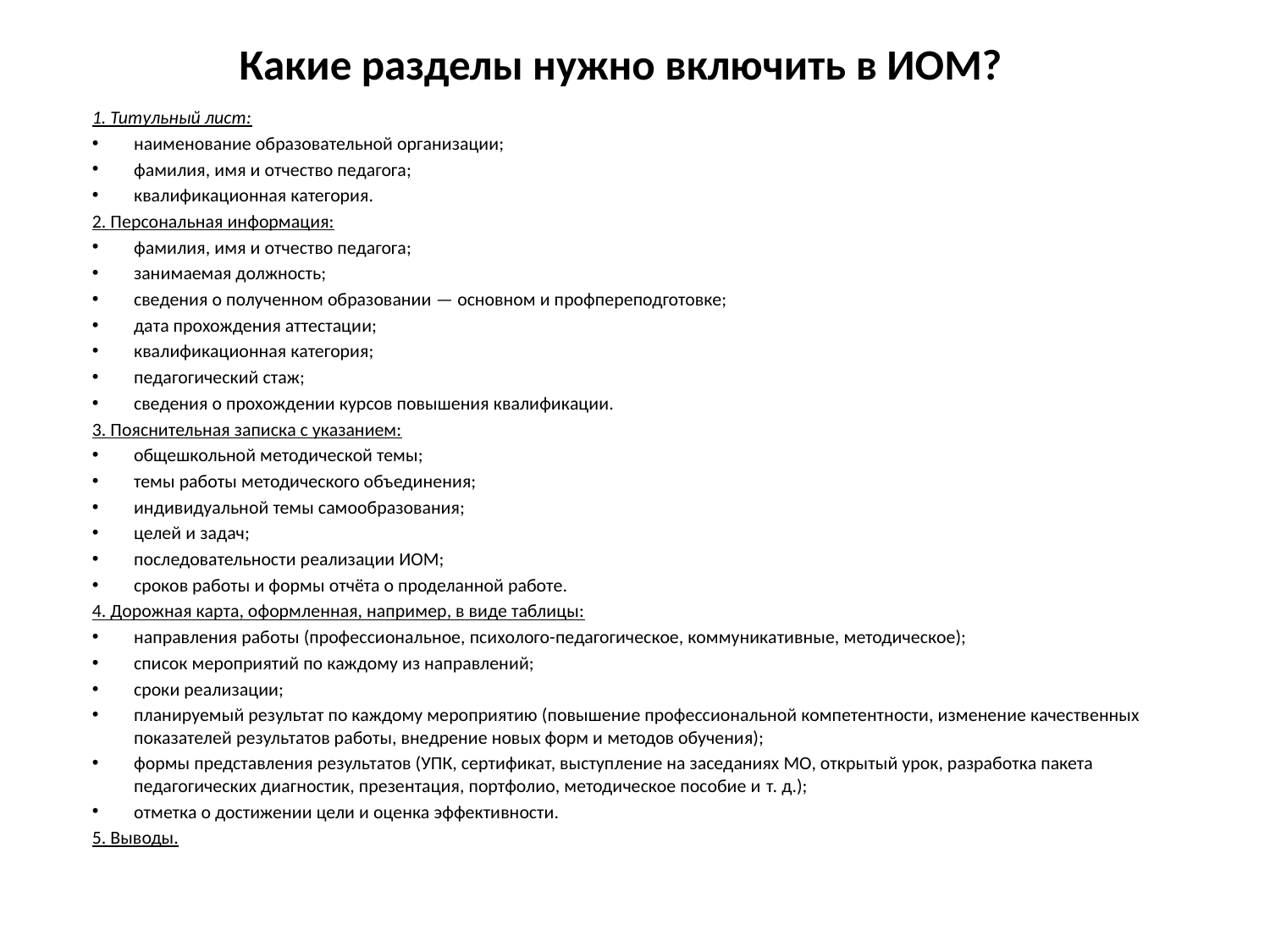

# Какие разделы нужно включить в ИОМ?
1. Титульный лист:
наименование образовательной организации;
фамилия, имя и отчество педагога;
квалификационная категория.
2. Персональная информация:
фамилия, имя и отчество педагога;
занимаемая должность;
сведения о полученном образовании — основном и профпереподготовке;
дата прохождения аттестации;
квалификационная категория;
педагогический стаж;
сведения о прохождении курсов повышения квалификации.
3. Пояснительная записка с указанием:
общешкольной методической темы;
темы работы методического объединения;
индивидуальной темы самообразования;
целей и задач;
последовательности реализации ИОМ;
сроков работы и формы отчёта о проделанной работе.
4. Дорожная карта, оформленная, например, в виде таблицы:
направления работы (профессиональное, психолого-педагогическое, коммуникативные, методическое);
список мероприятий по каждому из направлений;
сроки реализации;
планируемый результат по каждому мероприятию (повышение профессиональной компетентности, изменение качественных показателей результатов работы, внедрение новых форм и методов обучения);
формы представления результатов (УПК, сертификат, выступление на заседаниях МО, открытый урок, разработка пакета педагогических диагностик, презентация, портфолио, методическое пособие и т. д.);
отметка о достижении цели и оценка эффективности.
5. Выводы.